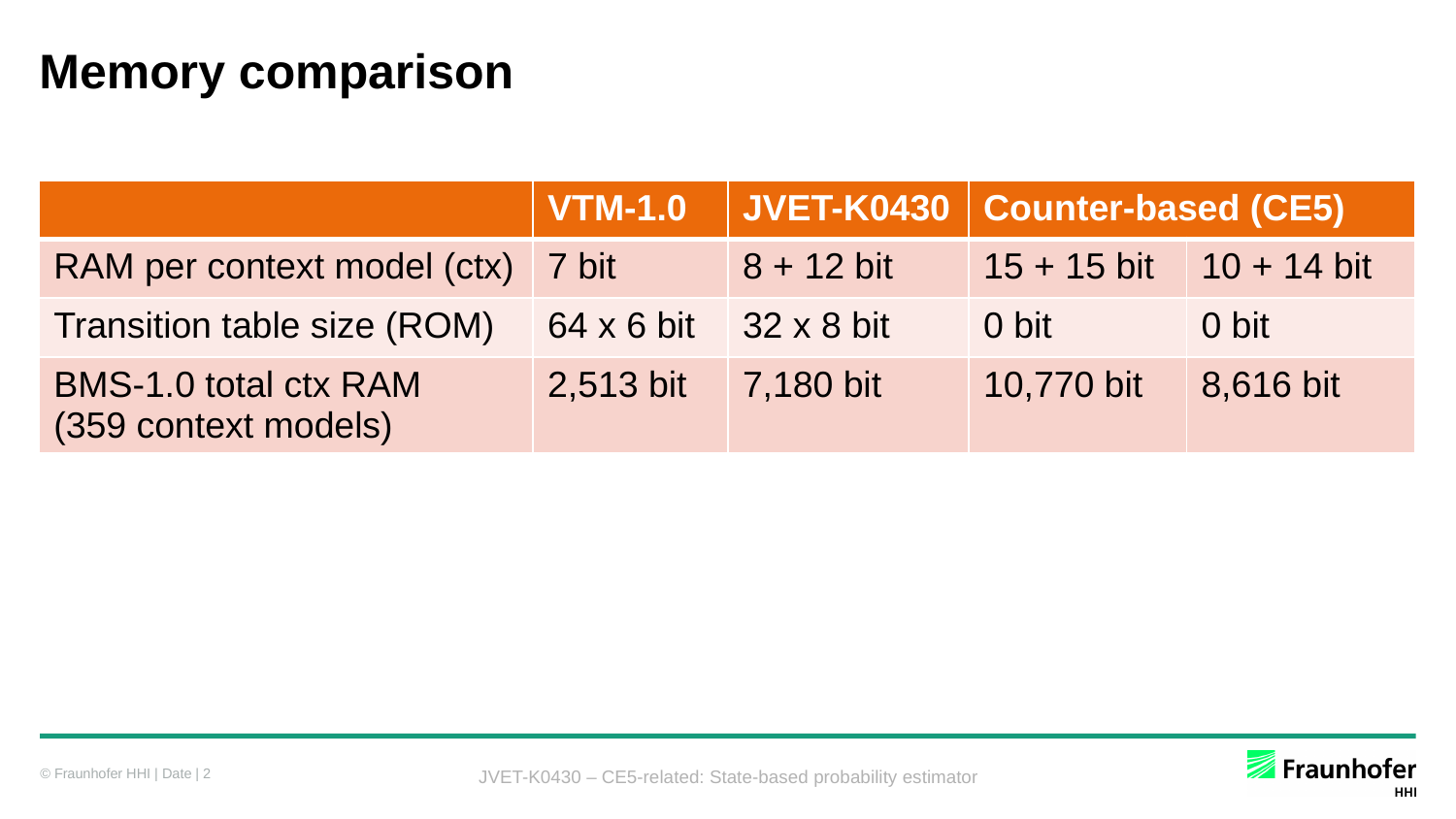

# Memory comparison
|  | VTM-1.0 | JVET-K0430 | Counter-based (CE5) |  |
| --- | --- | --- | --- | --- |
| RAM per context model (ctx) | 7 bit | 8 + 12 bit | 15 + 15 bit | 10 + 14 bit |
| Transition table size (ROM) | 64 x 6 bit | 32 x 8 bit | 0 bit | 0 bit |
| BMS-1.0 total ctx RAM (359 context models) | 2,513 bit | 7,180 bit | 10,770 bit | 8,616 bit |
JVET-K0430 – CE5-related: State-based probability estimator